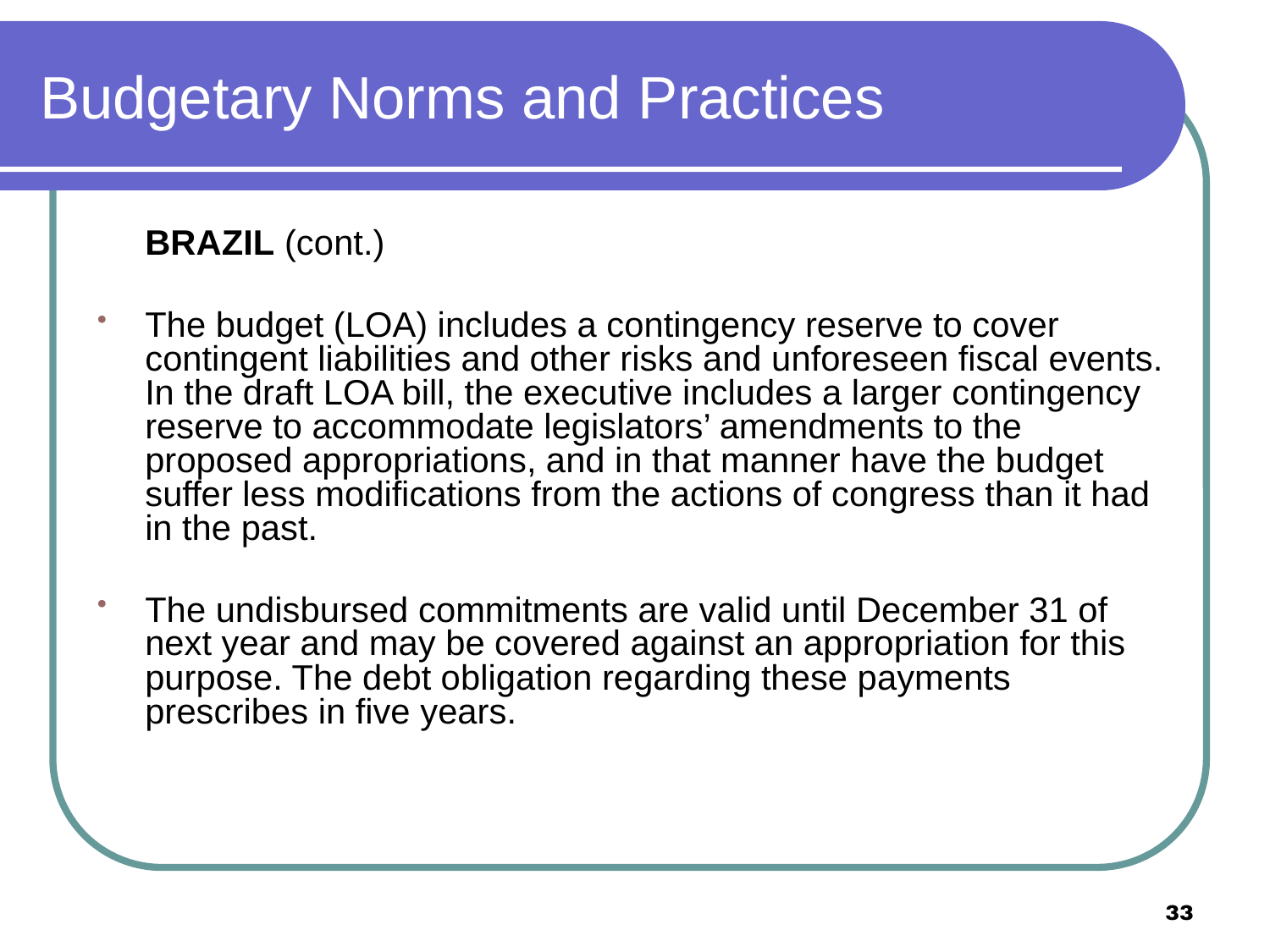

# Budgetary Norms and Practices
	BRAZIL (cont.)

The budget (LOA) includes a contingency reserve to cover contingent liabilities and other risks and unforeseen fiscal events. In the draft LOA bill, the executive includes a larger contingency reserve to accommodate legislators’ amendments to the proposed appropriations, and in that manner have the budget suffer less modifications from the actions of congress than it had in the past.

The undisbursed commitments are valid until December 31 of next year and may be covered against an appropriation for this purpose. The debt obligation regarding these payments prescribes in five years.
33